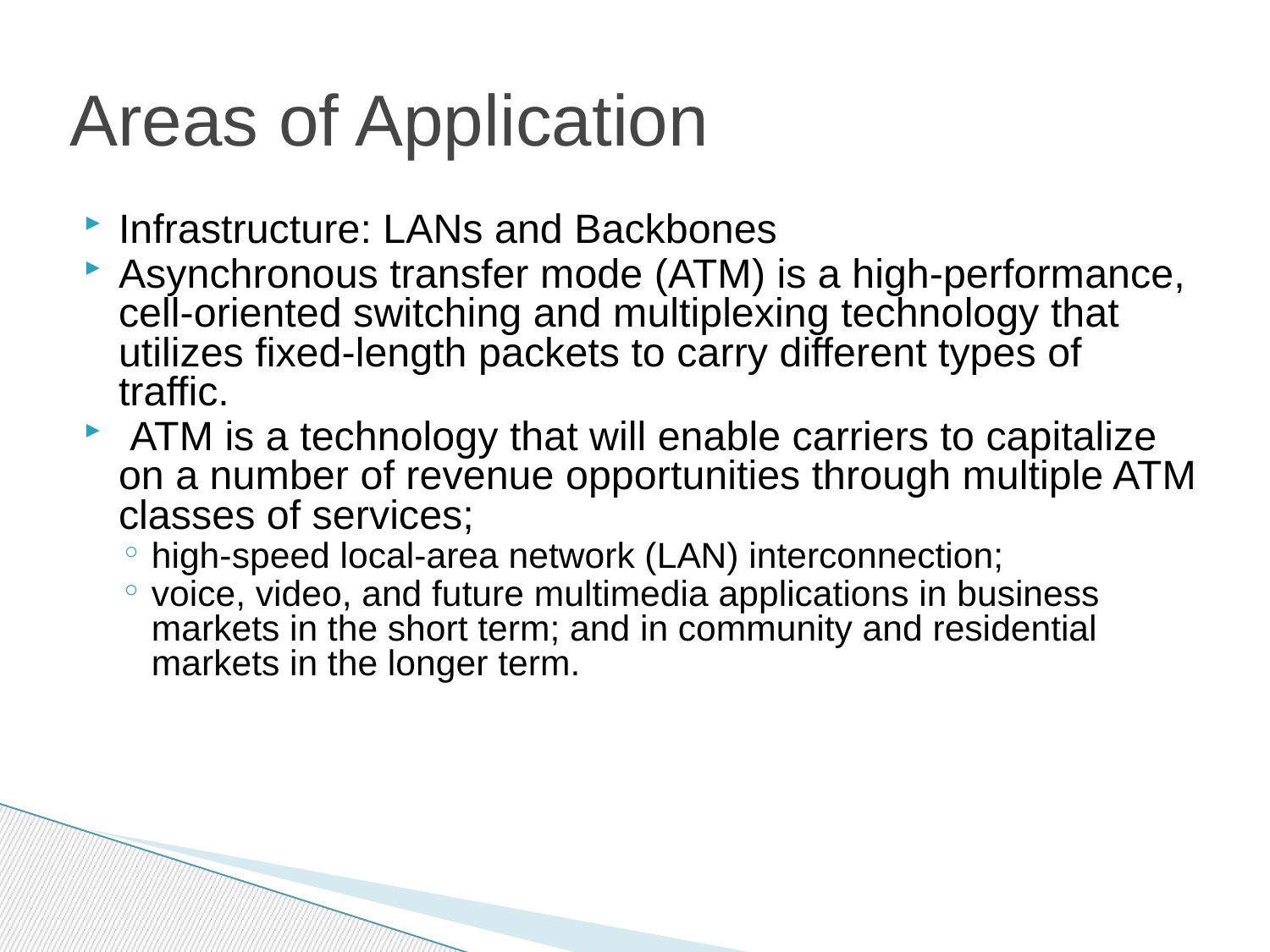

# Areas of Application
Infrastructure: LANs and Backbones
Asynchronous transfer mode (ATM) is a high-performance, cell-oriented switching and multiplexing technology that utilizes fixed-length packets to carry different types of traffic.
 ATM is a technology that will enable carriers to capitalize on a number of revenue opportunities through multiple ATM classes of services;
high-speed local-area network (LAN) interconnection;
voice, video, and future multimedia applications in business markets in the short term; and in community and residential markets in the longer term.